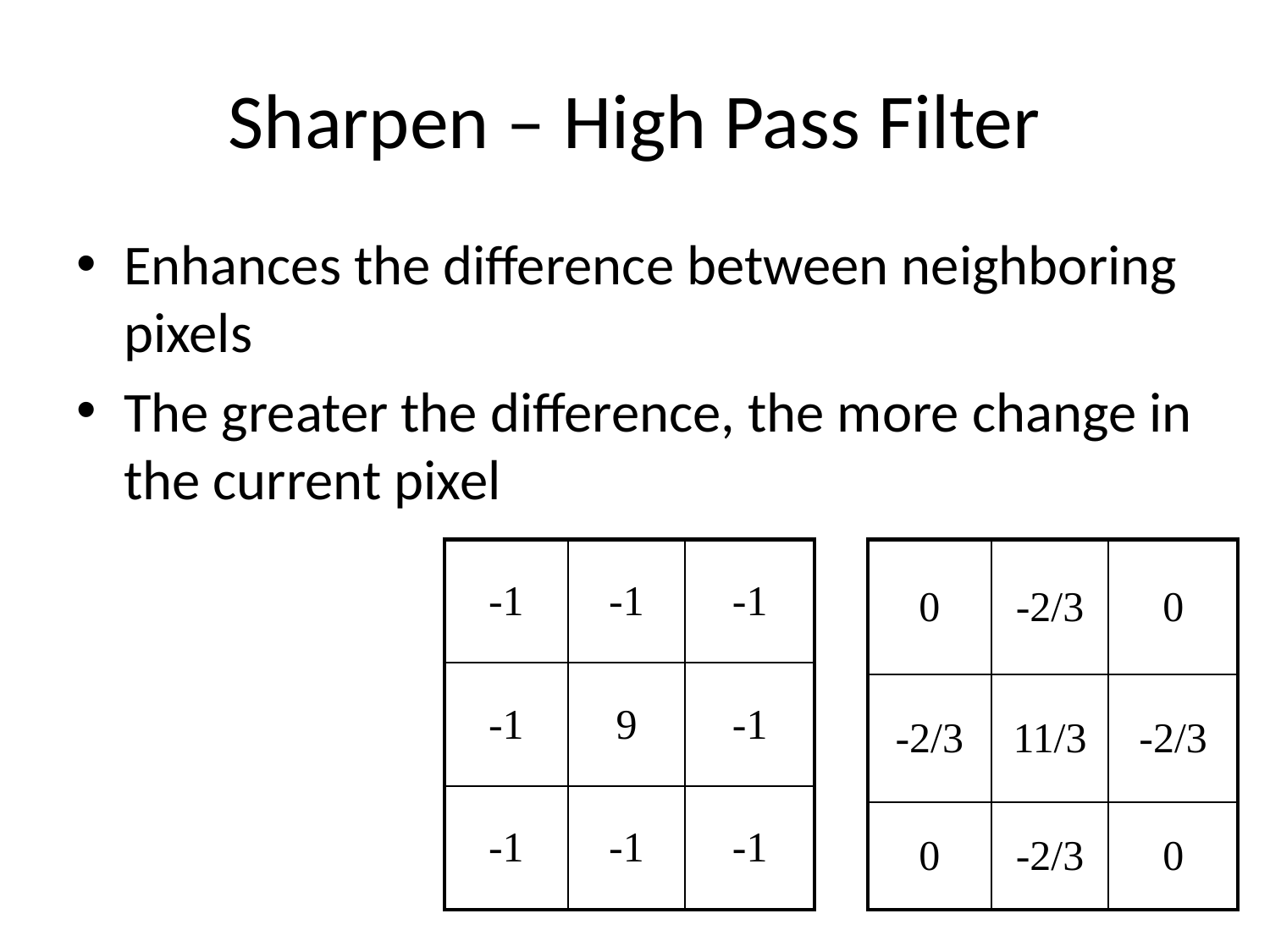

# Sharpen – High Pass Filter
Enhances the difference between neighboring pixels
The greater the difference, the more change in the current pixel
| -1 | -1 | -1 |
| --- | --- | --- |
| -1 | 9 | -1 |
| -1 | -1 | -1 |
| 0 | -2/3 | 0 |
| --- | --- | --- |
| -2/3 | 11/3 | -2/3 |
| 0 | -2/3 | 0 |